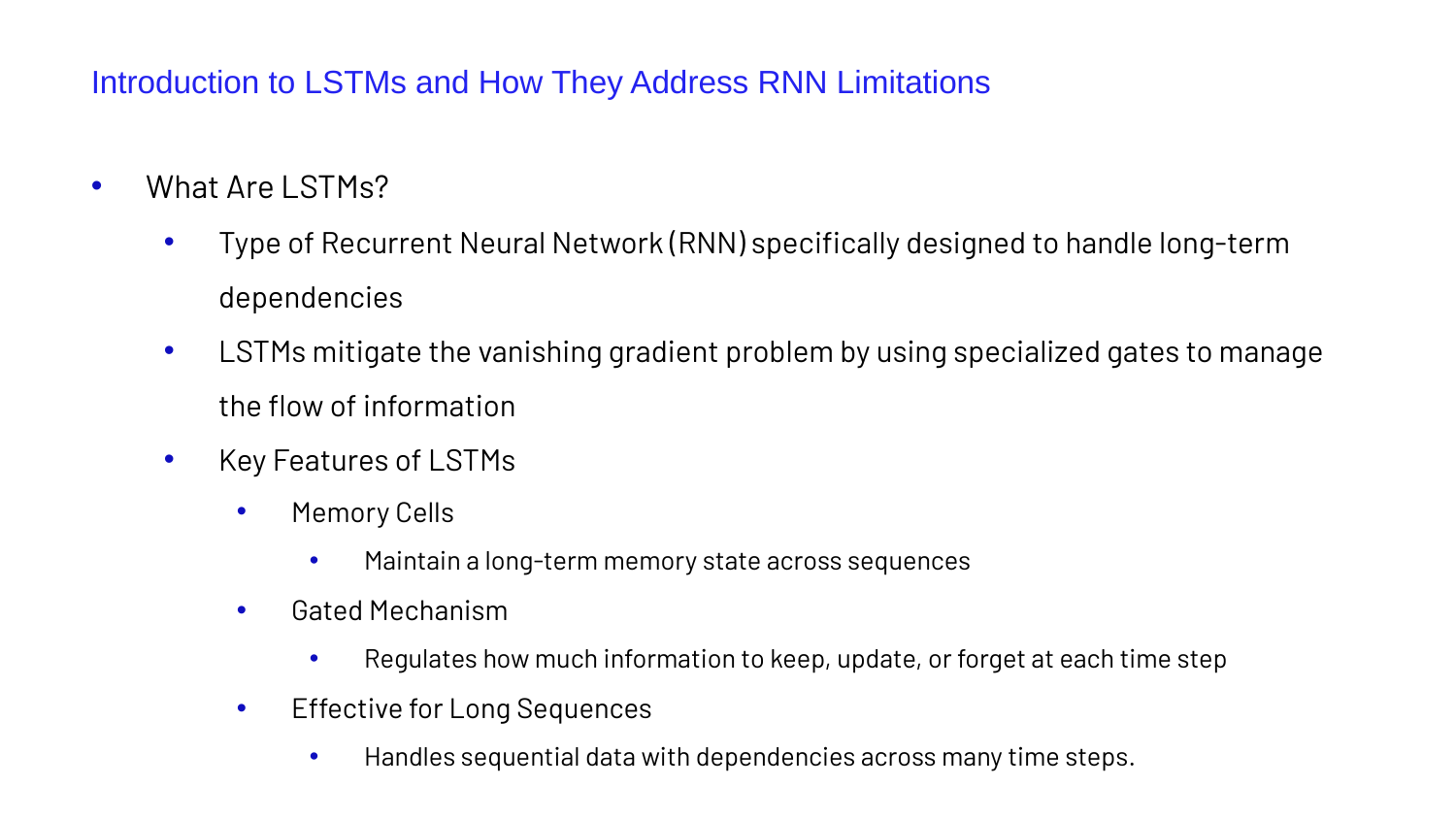

Introduction to LSTMs and How They Address RNN Limitations
What Are LSTMs?
Type of Recurrent Neural Network (RNN) specifically designed to handle long-term dependencies
LSTMs mitigate the vanishing gradient problem by using specialized gates to manage the flow of information
Key Features of LSTMs
Memory Cells
Maintain a long-term memory state across sequences
Gated Mechanism
Regulates how much information to keep, update, or forget at each time step
Effective for Long Sequences
Handles sequential data with dependencies across many time steps.